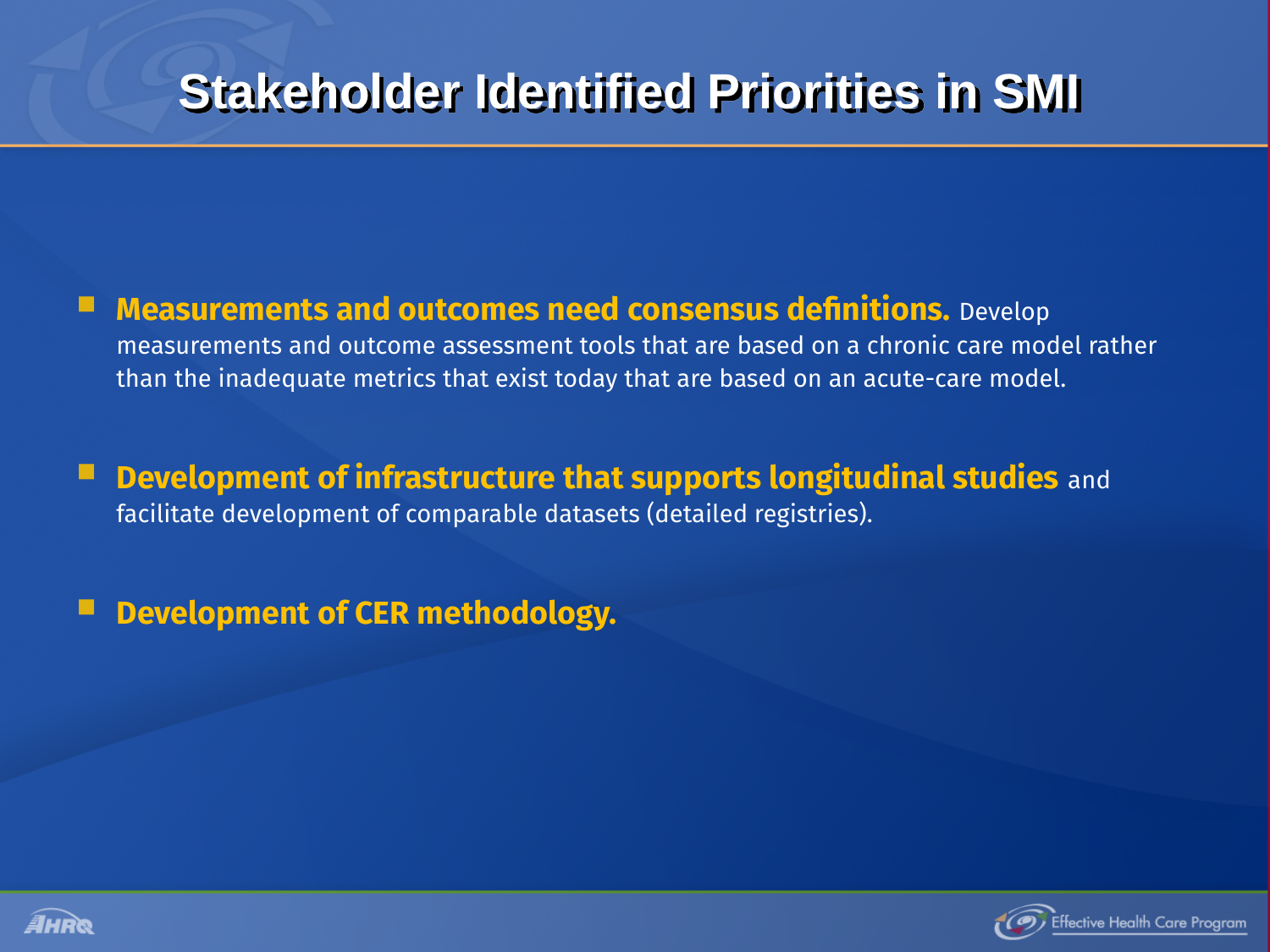

# Stakeholder Identified Priorities in SMI

Measurements and outcomes need consensus definitions. Develop measurements and outcome assessment tools that are based on a chronic care model rather than the inadequate metrics that exist today that are based on an acute-care model.

Development of infrastructure that supports longitudinal studies and facilitate development of comparable datasets (detailed registries).

Development of CER methodology.